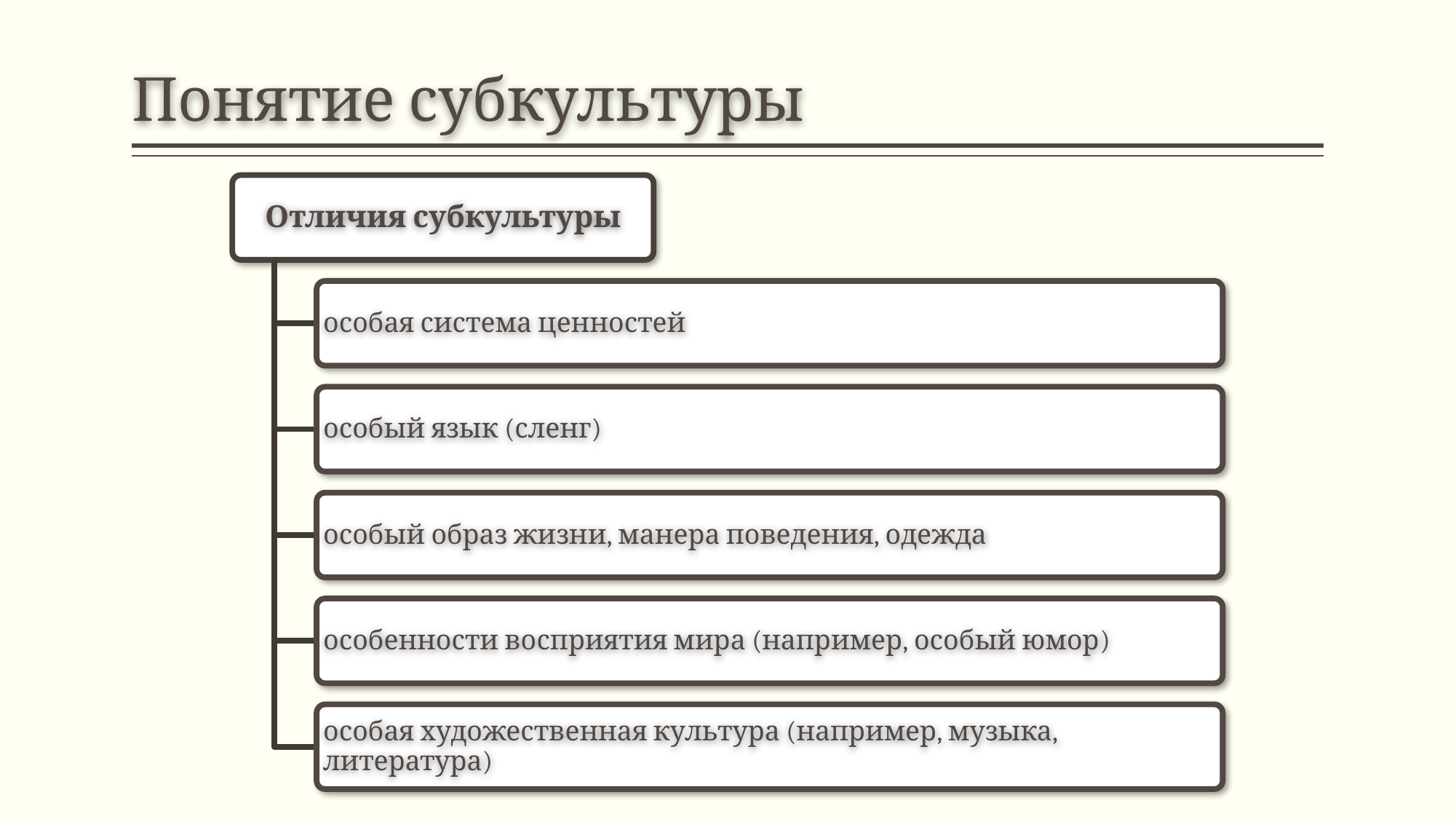

# Понятие субкультуры

Отличия субкультуры

особая система ценностей

особый язык (сленг)

особый образ жизни, манера поведения, одежда

особенности восприятия мира (например, особый юмор)

особая художественная культура (например, музыка, литература)